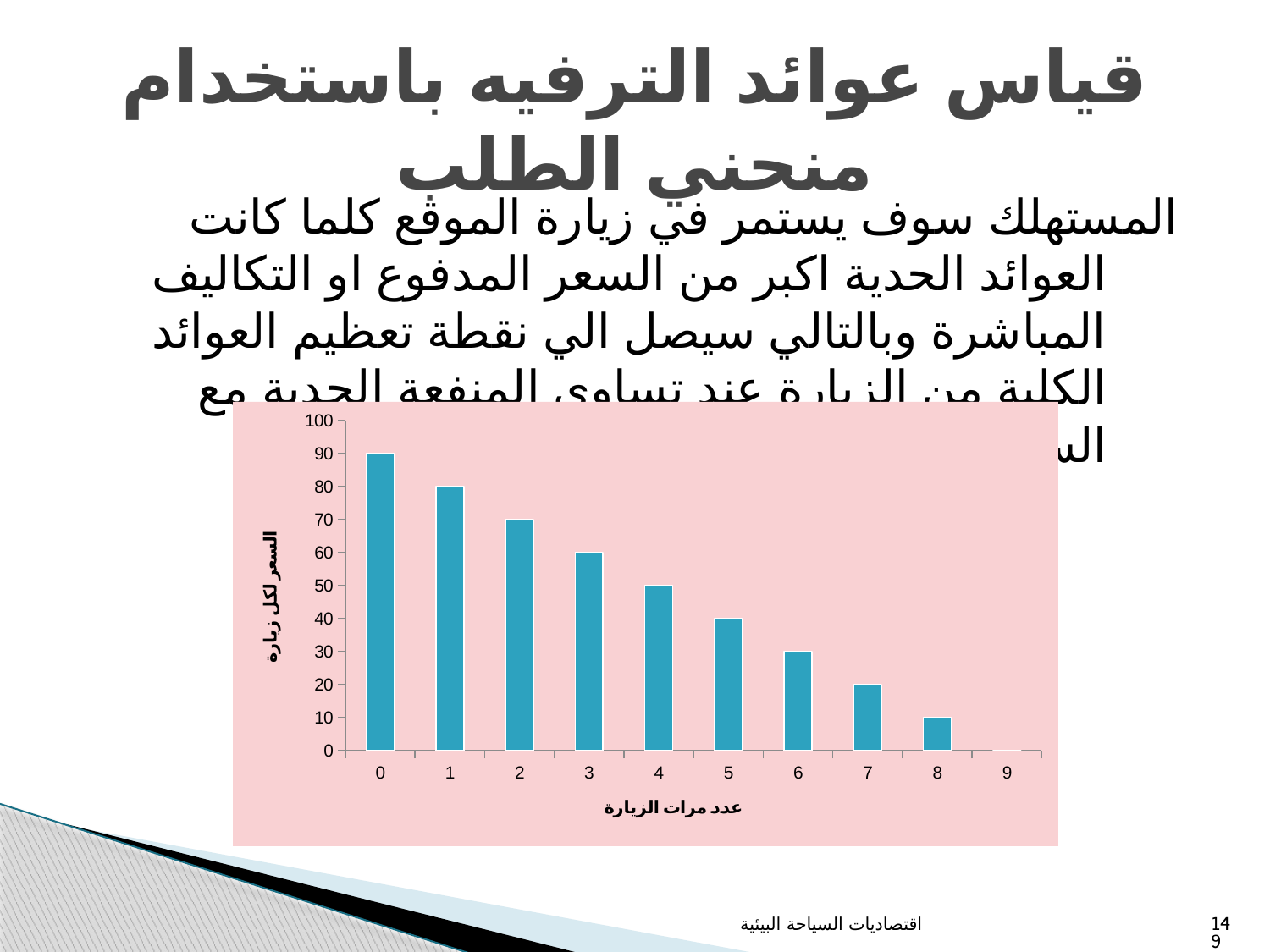

# قياس عوائد الترفيه باستخدام منحني الطلب
المستهلك سوف يستمر في زيارة الموقع كلما كانت العوائد الحدية اكبر من السعر المدفوع او التكاليف المباشرة وبالتالي سيصل الي نقطة تعظيم العوائد الكلية من الزيارة عند تساوي المنفعة الحدية مع السعر او التكلفة.

### Chart

| Category |  |
|---|---|
| 0 | 90.0 |
| 1 | 80.0 |
| 2 | 70.0 |
| 3 | 60.0 |
| 4 | 50.0 |
| 5 | 40.0 |
| 6 | 30.0 |
| 7 | 20.0 |
| 8 | 10.0 |
| 9 | 0.0 |
اقتصاديات السياحة البيئية
149